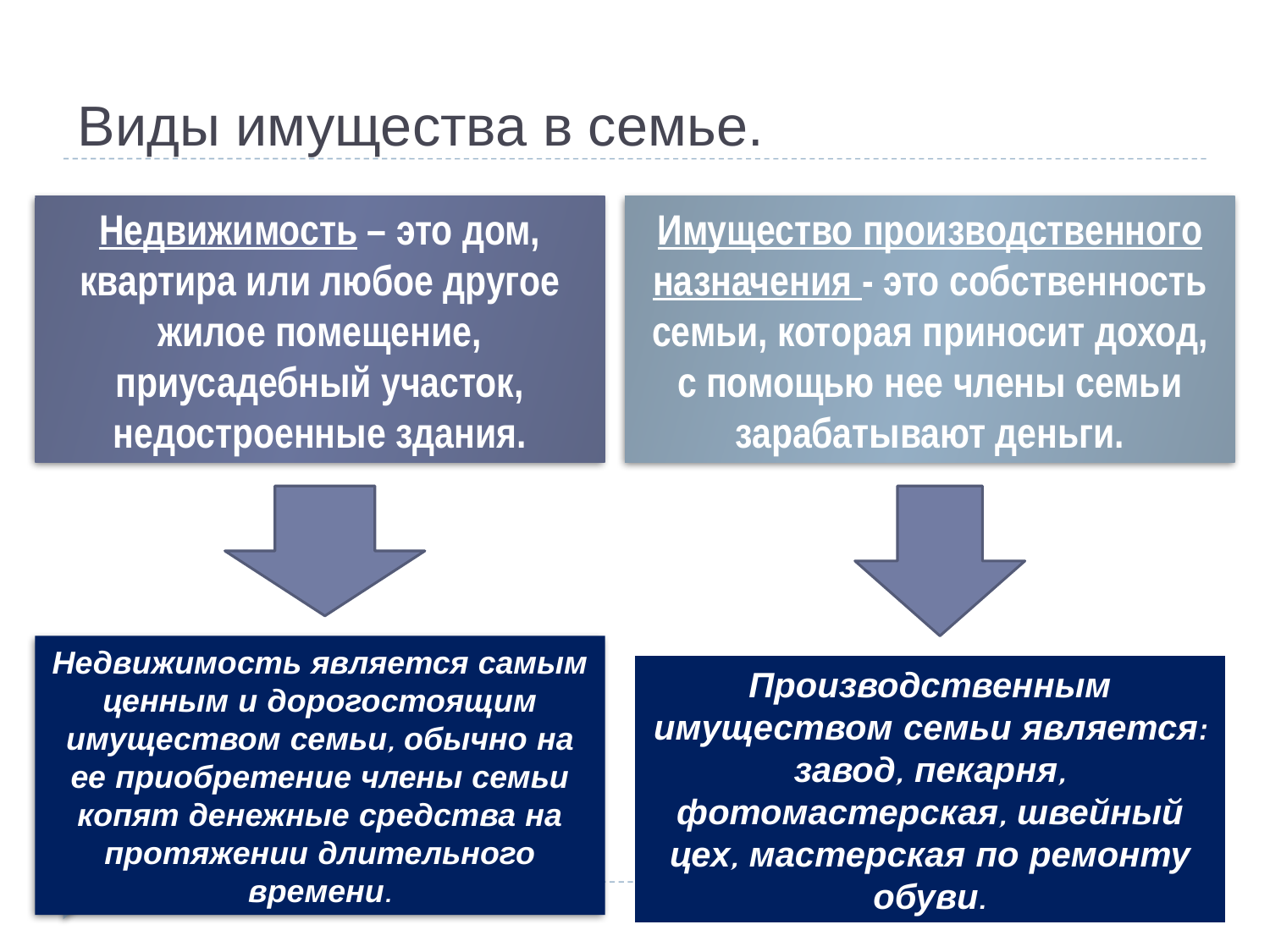

# Виды имущества в семье.
Недвижимость – это дом, квартира или любое другое жилое помещение, приусадебный участок, недостроенные здания.
Имущество производственного назначения - это собственность семьи, которая приносит доход, с помощью нее члены семьи зарабатывают деньги.

Недвижимость является самым ценным и дорогостоящим имуществом семьи, обычно на ее приобретение члены семьи копят денежные средства на протяжении длительного времени.
Производственным имуществом семьи является: завод, пекарня, фотомастерская, швейный цех, мастерская по ремонту обуви.